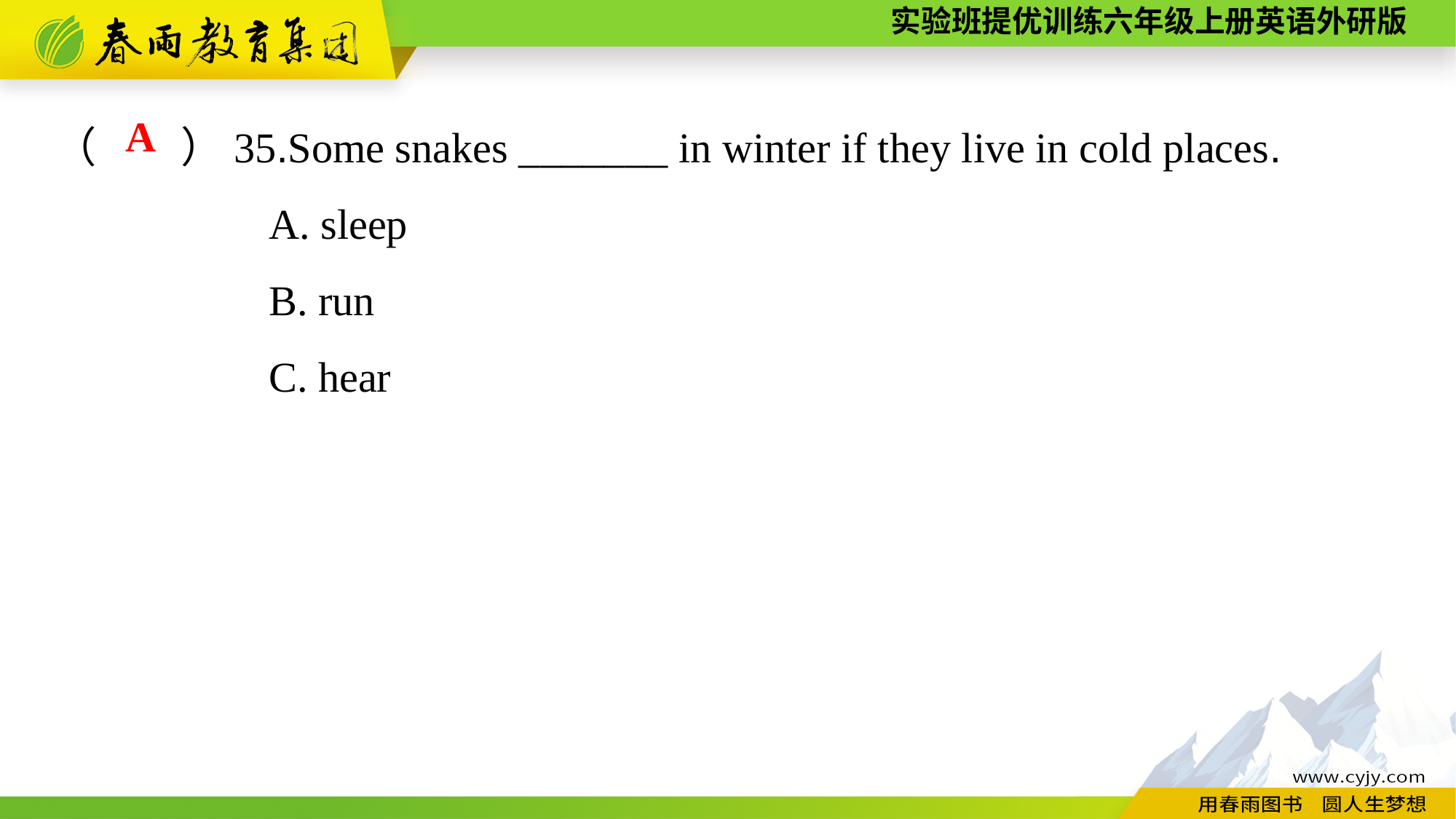

（　　）35.Some snakes _______ in winter if they live in cold places.
A. sleep
B. run
C. hear
A